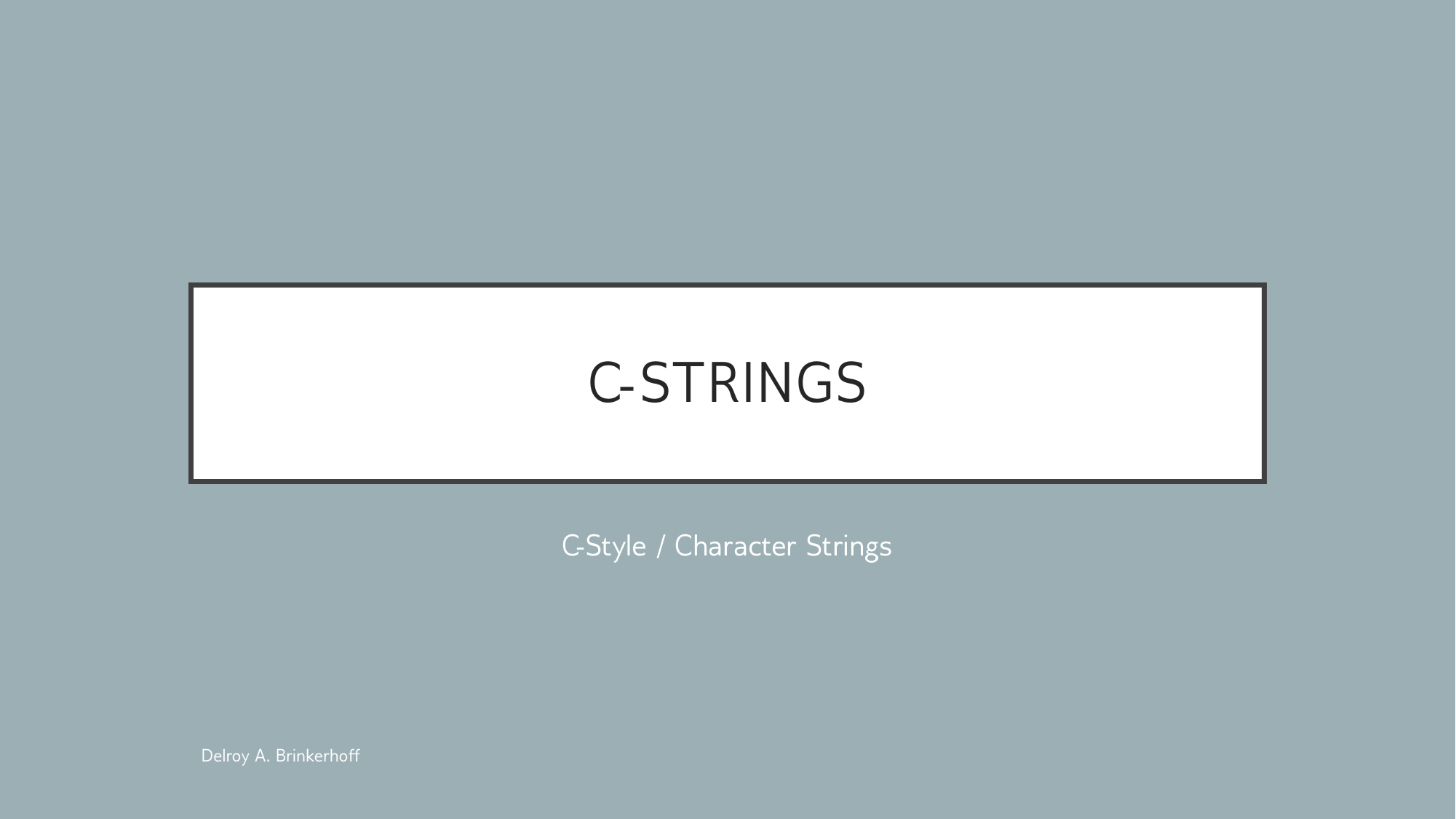

# C-Strings
C-Style / Character Strings
Delroy A. Brinkerhoff